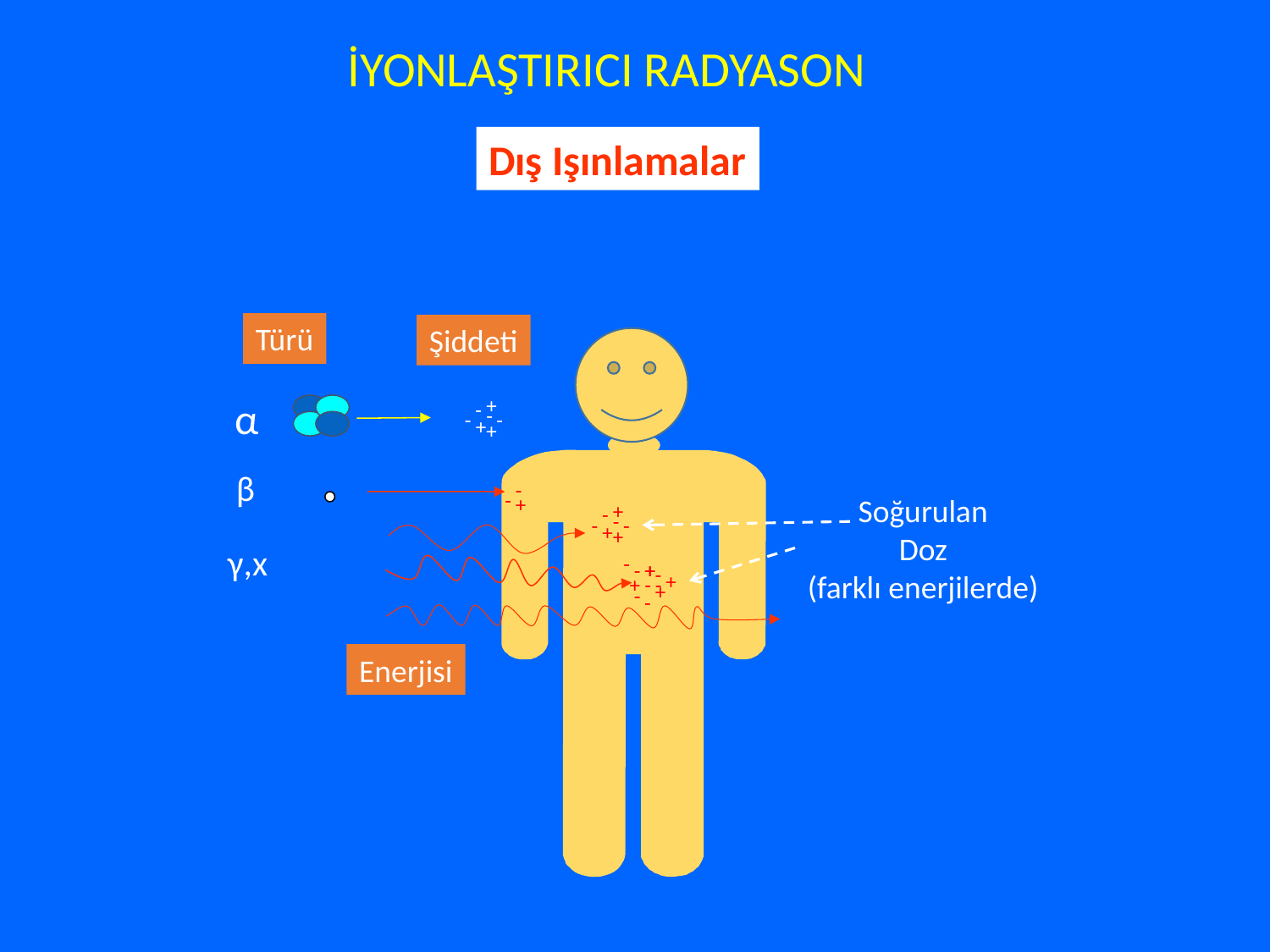

İYONLAŞTIRICI RADYASON
Dış Işınlamalar
Türü
Şiddeti

α
+
-

-
-
-
+
+

β

-
-
Soğurulan
Doz
(farklı enerjilerde)
+

+
-
-
-
-
+
+

γ,x
-
-
+
+
-
+
+
-
-
+
-
-

Enerjisi